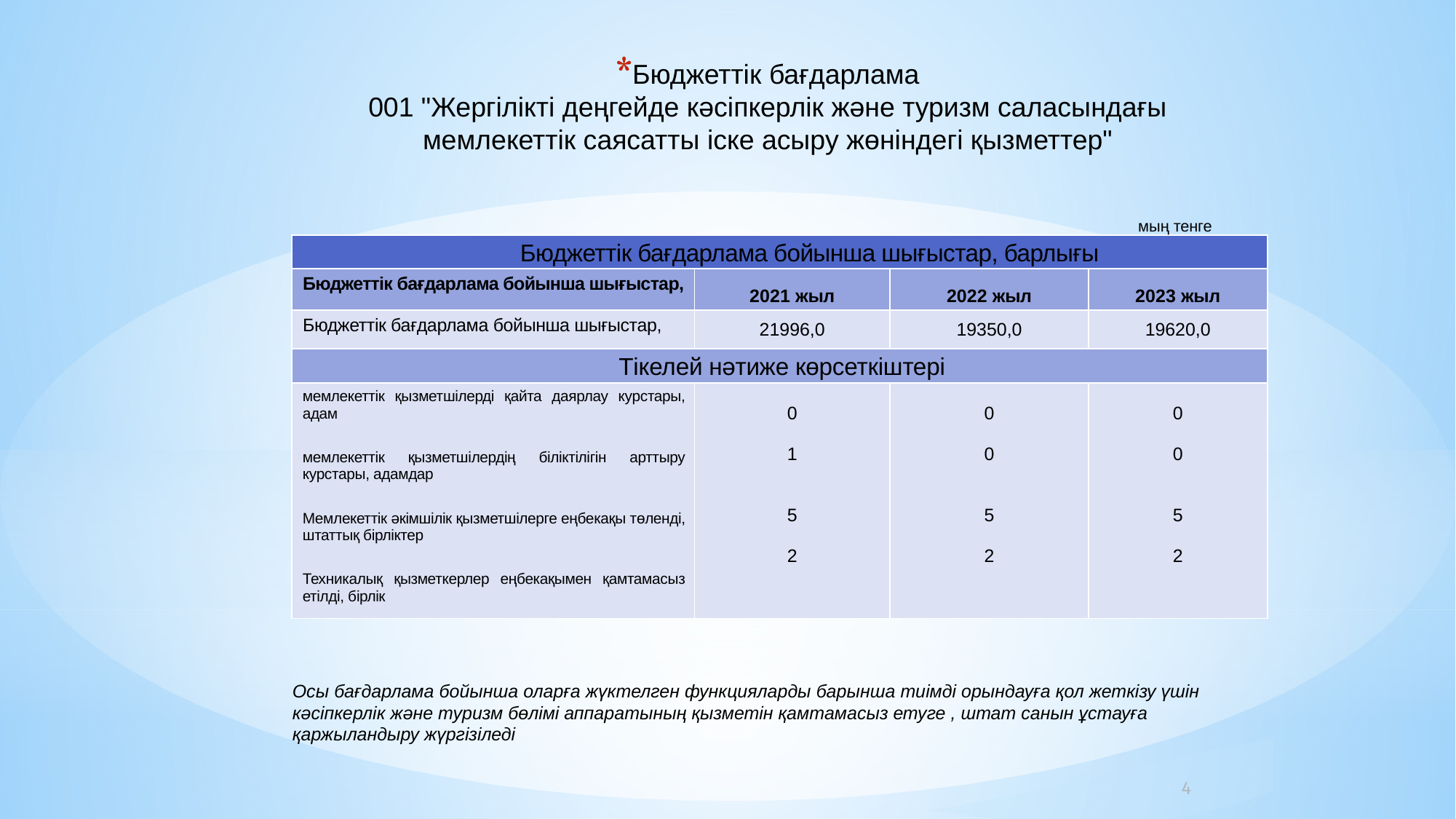

# Бюджеттік бағдарлама 001 "Жергілікті деңгейде кәсіпкерлік және туризм саласындағы мемлекеттік саясатты іске асыру жөніндегі қызметтер"
мың тенге
| Бюджеттік бағдарлама бойынша шығыстар, барлығы |  |  |  |
| --- | --- | --- | --- |
| Бюджеттік бағдарлама бойынша шығыстар, | 2021 жыл | 2022 жыл | 2023 жыл |
| Бюджеттік бағдарлама бойынша шығыстар, | 21996,0 | 19350,0 | 19620,0 |
| Тікелей нәтиже көрсеткіштері |  |  |  |
| мемлекеттік қызметшілерді қайта даярлау курстары, адам мемлекеттік қызметшілердің біліктілігін арттыру курстары, адамдар Мемлекеттік әкімшілік қызметшілерге еңбекақы төленді, штаттық бірліктер Техникалық қызметкерлер еңбекақымен қамтамасыз етілді, бірлік | 0 1 5 2 | 0 0 5 2 | 0 0 5 2 |
Осы бағдарлама бойынша оларға жүктелген функцияларды барынша тиімді орындауға қол жеткізу үшін кәсіпкерлік және туризм бөлімі аппаратының қызметін қамтамасыз етуге , штат санын ұстауға қаржыландыру жүргізіледі

        4